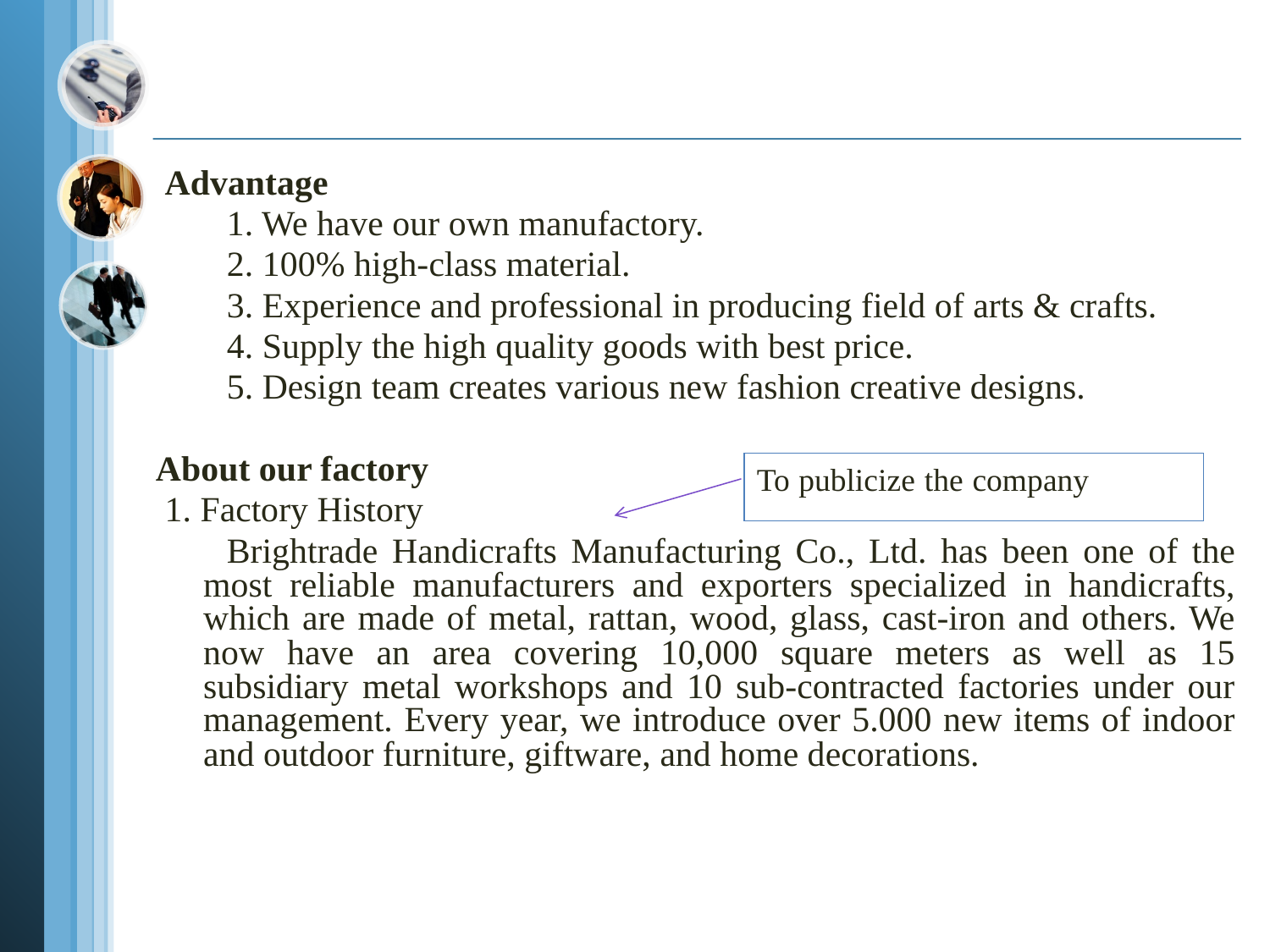

#
 Advantage
        1. We have our own manufactory.
        2. 100% high-class material.
        3. Experience and professional in producing field of arts & crafts.
        4. Supply the high quality goods with best price.
        5. Design team creates various new fashion creative designs.

About our factory
 1. Factory History
     Brightrade Handicrafts Manufacturing Co., Ltd. has been one of the most reliable manufacturers and exporters specialized in handicrafts, which are made of metal, rattan, wood, glass, cast-iron and others. We now have an area covering 10,000 square meters as well as 15 subsidiary metal workshops and 10 sub-contracted factories under our management. Every year, we introduce over 5.000 new items of indoor and outdoor furniture, giftware, and home decorations.
To publicize the company